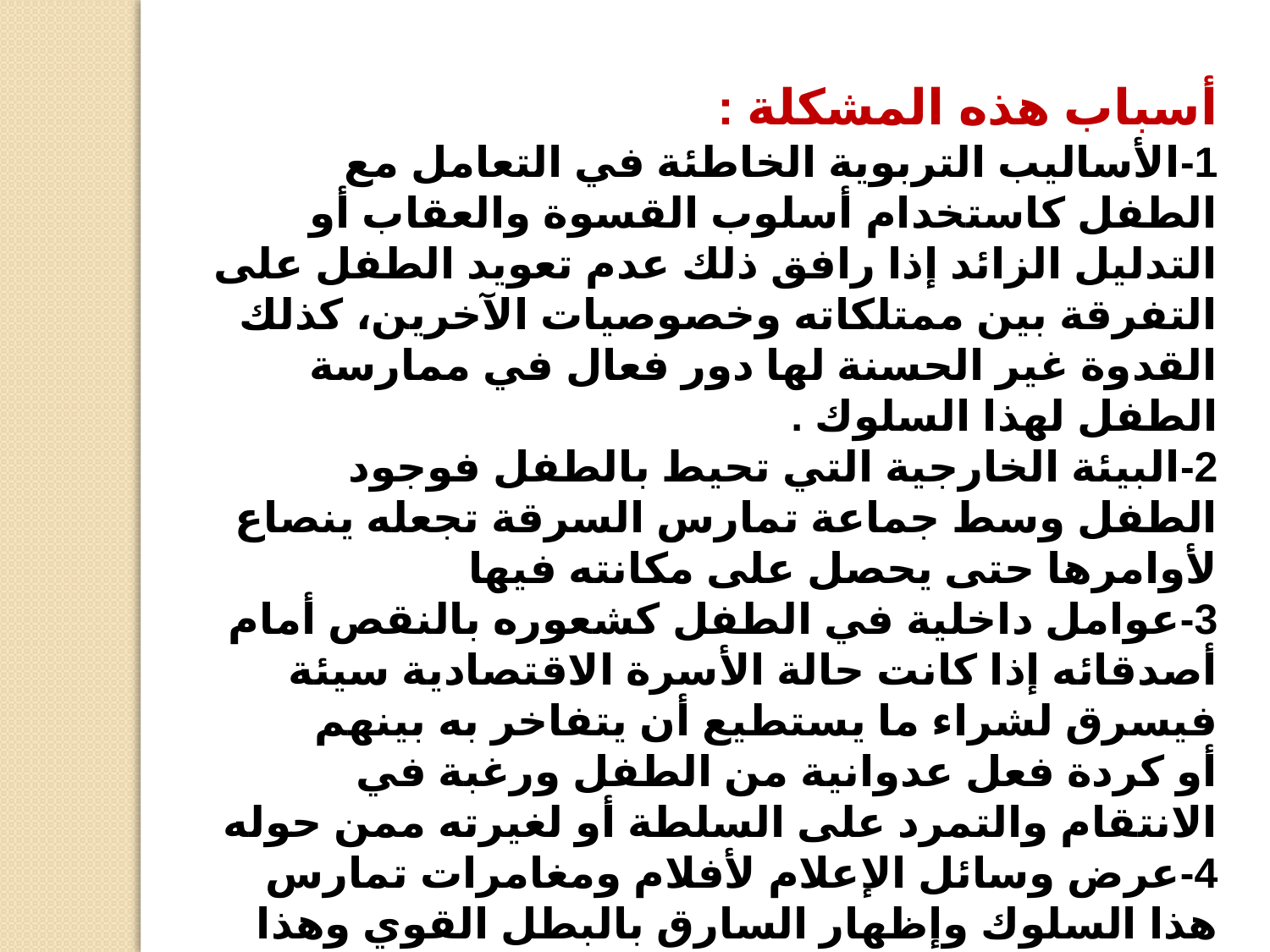

أسباب هذه المشكلة :
1-الأساليب التربوية الخاطئة في التعامل مع الطفل كاستخدام أسلوب القسوة والعقاب أو التدليل الزائد إذا رافق ذلك عدم تعويد الطفل على التفرقة بين ممتلكاته وخصوصيات الآخرين، كذلك القدوة غير الحسنة لها دور فعال في ممارسة الطفل لهذا السلوك .
2-البيئة الخارجية التي تحيط بالطفل فوجود الطفل وسط جماعة تمارس السرقة تجعله ينصاع لأوامرها حتى يحصل على مكانته فيها
3-عوامل داخلية في الطفل كشعوره بالنقص أمام أصدقائه إذا كانت حالة الأسرة الاقتصادية سيئة فيسرق لشراء ما يستطيع أن يتفاخر به بينهم
أو كردة فعل عدوانية من الطفل ورغبة في الانتقام والتمرد على السلطة أو لغيرته ممن حوله
4-عرض وسائل الإعلام لأفلام ومغامرات تمارس هذا السلوك وإظهار السارق بالبطل القوي وهذا يعطي للطفل نماذج يحتذي حذوها فيتعزز لديه هذا السلوك
5-حرمان الطفل من شيء يريده ويحب أن  يمتلكه سواء كان هذا الحرمان متعلق بالأمور المادية أو المعنوية